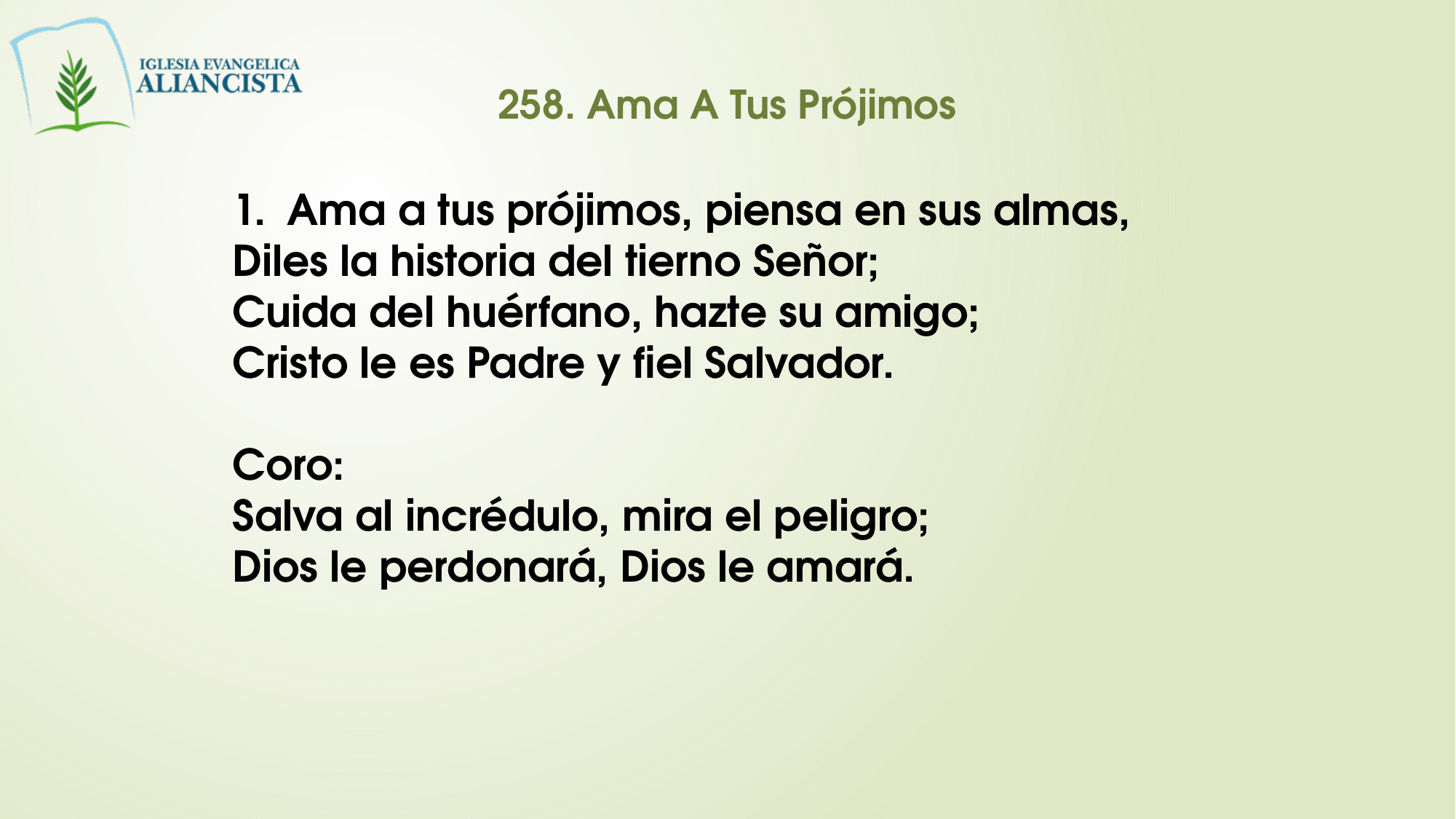

258. Ama A Tus Prójimos
Ama a tus prójimos, piensa en sus almas,
Diles la historia del tierno Señor;
Cuida del huérfano, hazte su amigo;
Cristo le es Padre y fiel Salvador.

Coro:
Salva al incrédulo, mira el peligro;
Dios le perdonará, Dios le amará.